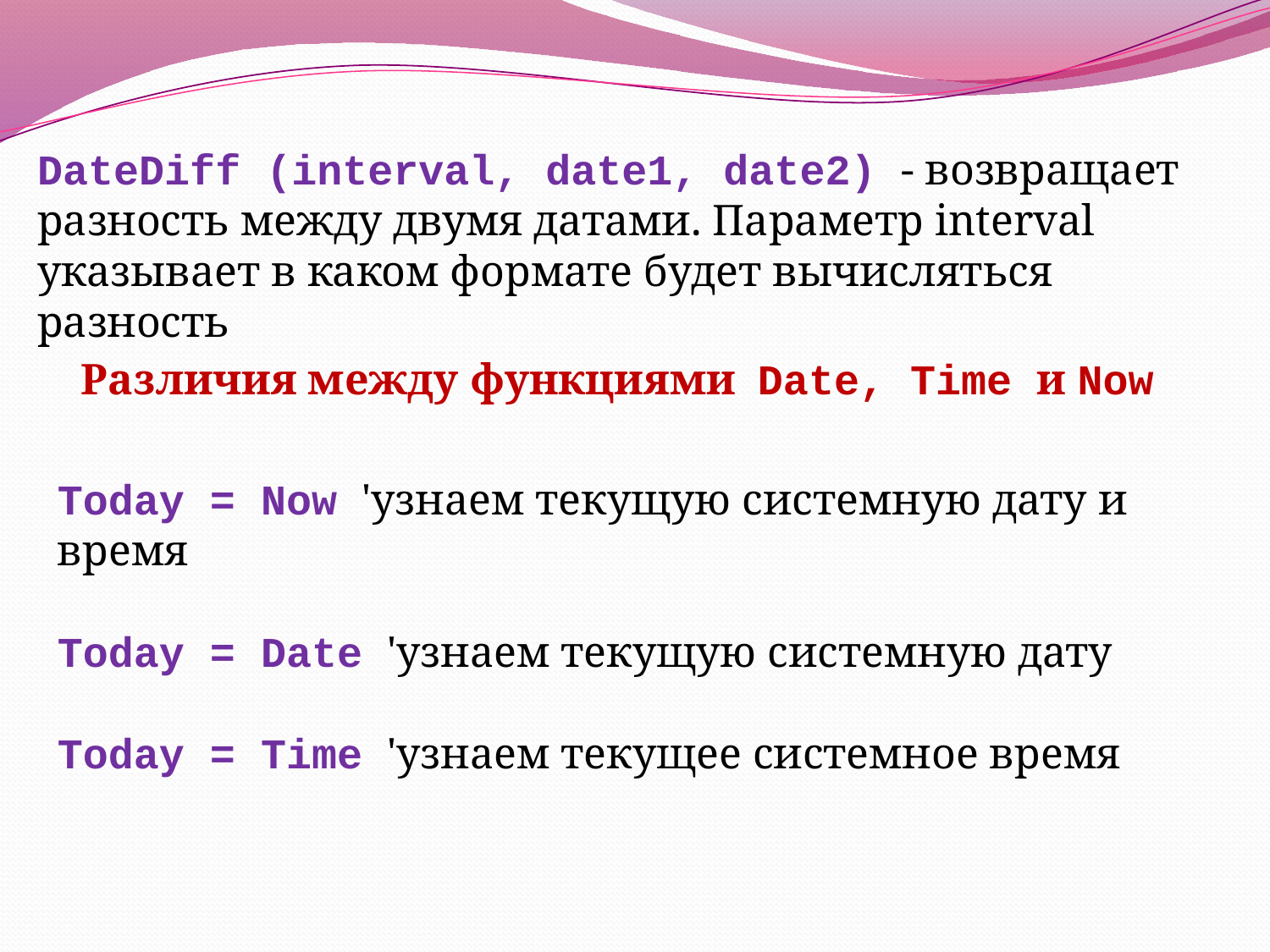

DateDiff (interval, date1, date2) - возвращает разность между двумя датами. Параметр interval указывает в каком формате будет вычисляться разность
Различия между функциями  Date, Time и Now
Today = Now 'узнаем текущую системную дату и время
Today = Date 'узнаем текущую системную дату
Today = Time 'узнаем текущее системное время